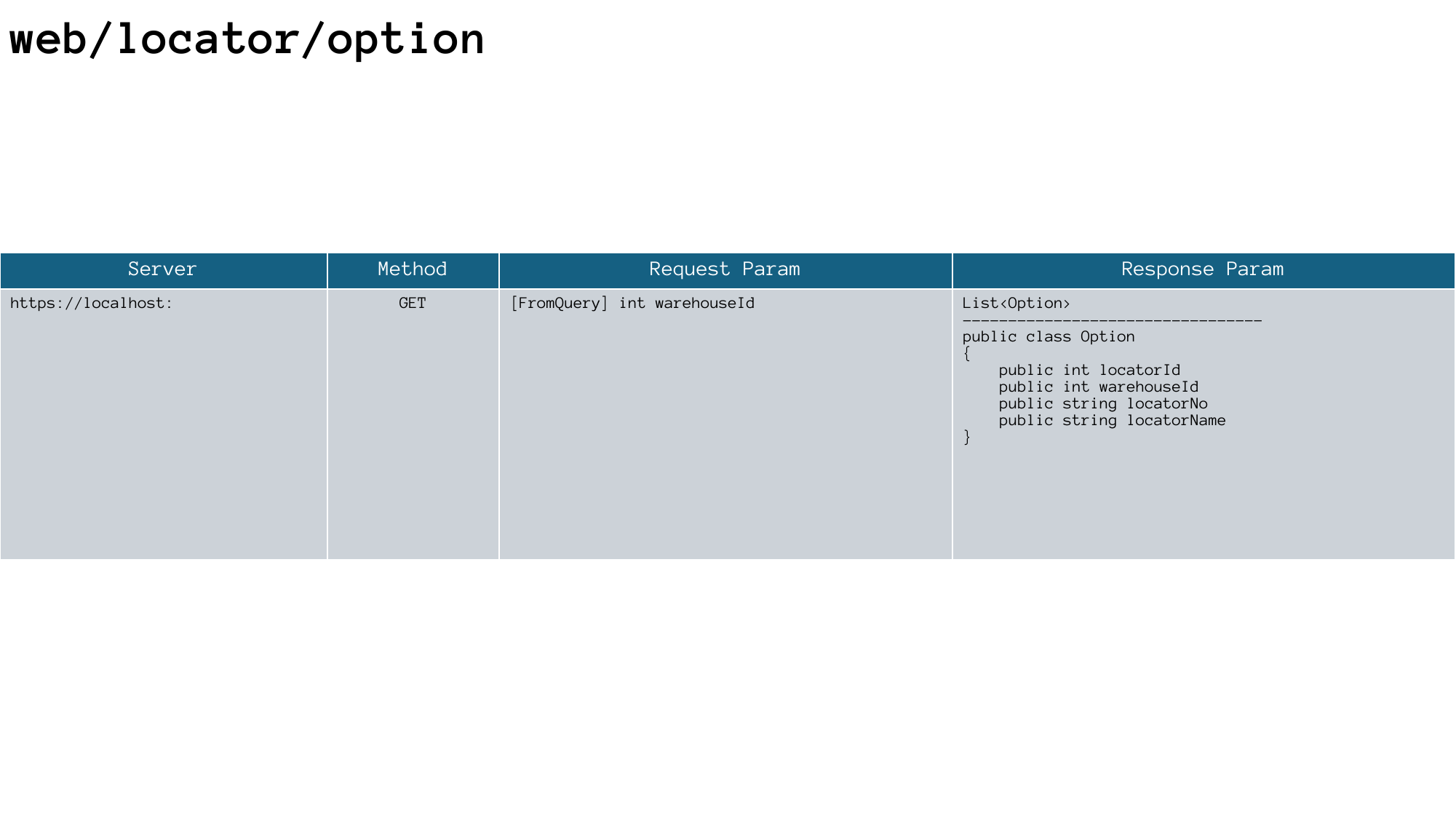

web/locator/option
| Server | Method | Request Param | Response Param |
| --- | --- | --- | --- |
| https://localhost: | GET | [FromQuery] int warehouseId | List<Option> --------------------------------- public class Option { public int locatorId public int warehouseId public string locatorNo public string locatorName } |